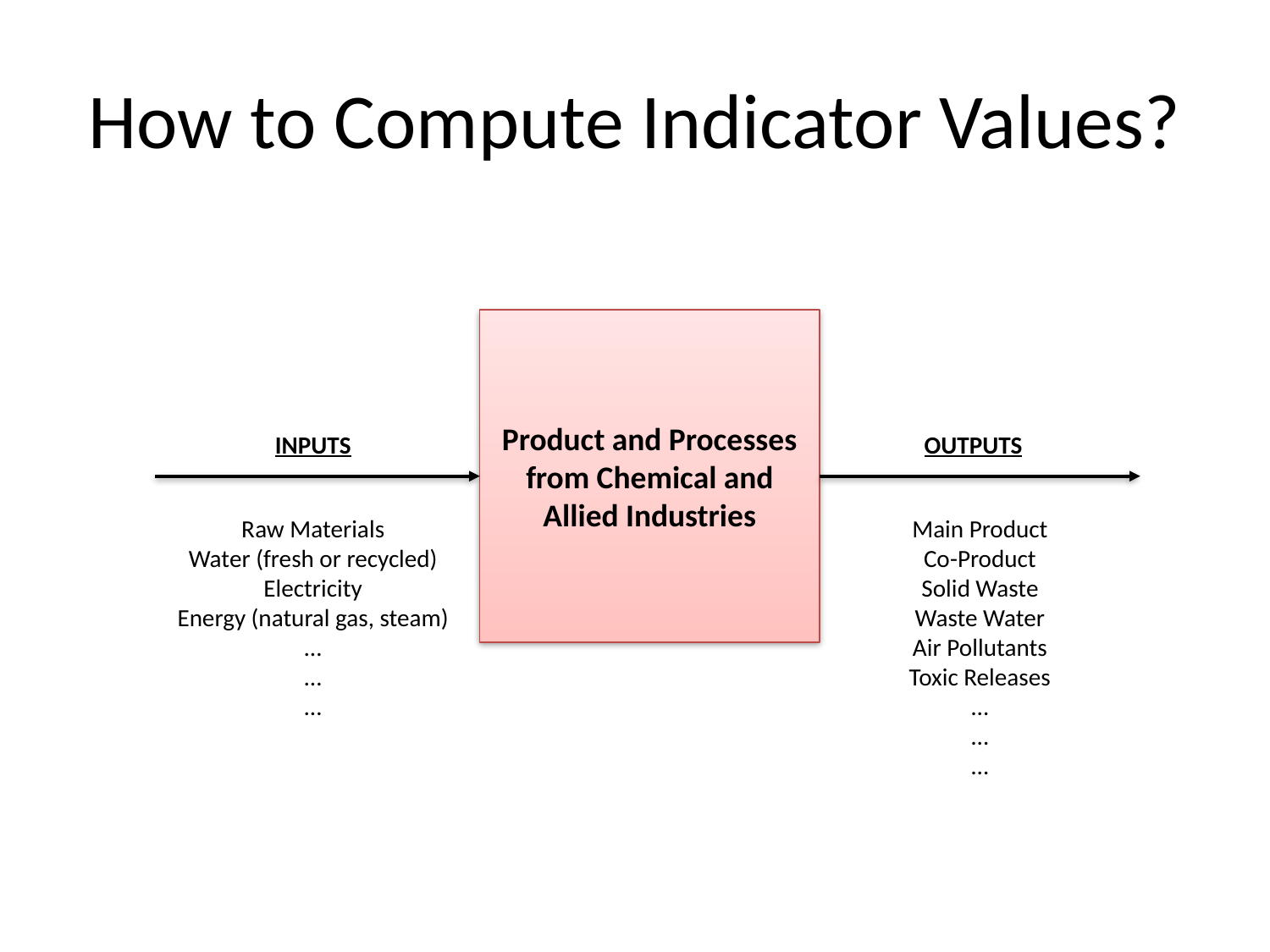

# How to Compute Indicator Values?
Product and Processes from Chemical and Allied Industries
OUTPUTS
INPUTS
Raw Materials
Water (fresh or recycled)
Electricity
Energy (natural gas, steam)
…
…
…
Main Product
Co-Product
Solid Waste
Waste Water
Air Pollutants
Toxic Releases
…
…
…